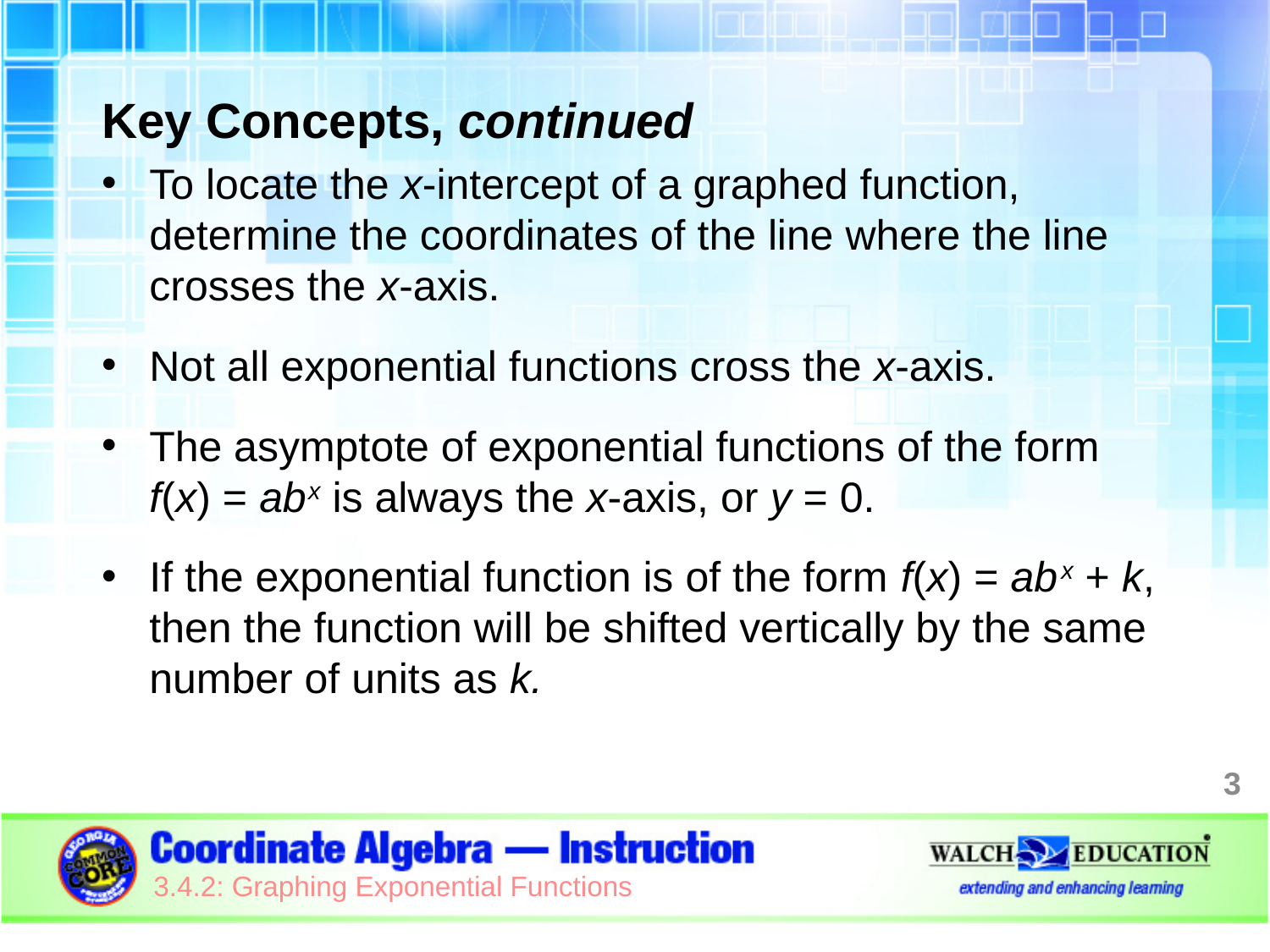

Key Concepts, continued
To locate the x-intercept of a graphed function, determine the coordinates of the line where the line crosses the x-axis.
Not all exponential functions cross the x-axis.
The asymptote of exponential functions of the form
f(x) = ab x is always the x-axis, or y = 0.
If the exponential function is of the form f(x) = ab x + k, then the function will be shifted vertically by the same number of units as k.
3
3.4.2: Graphing Exponential Functions